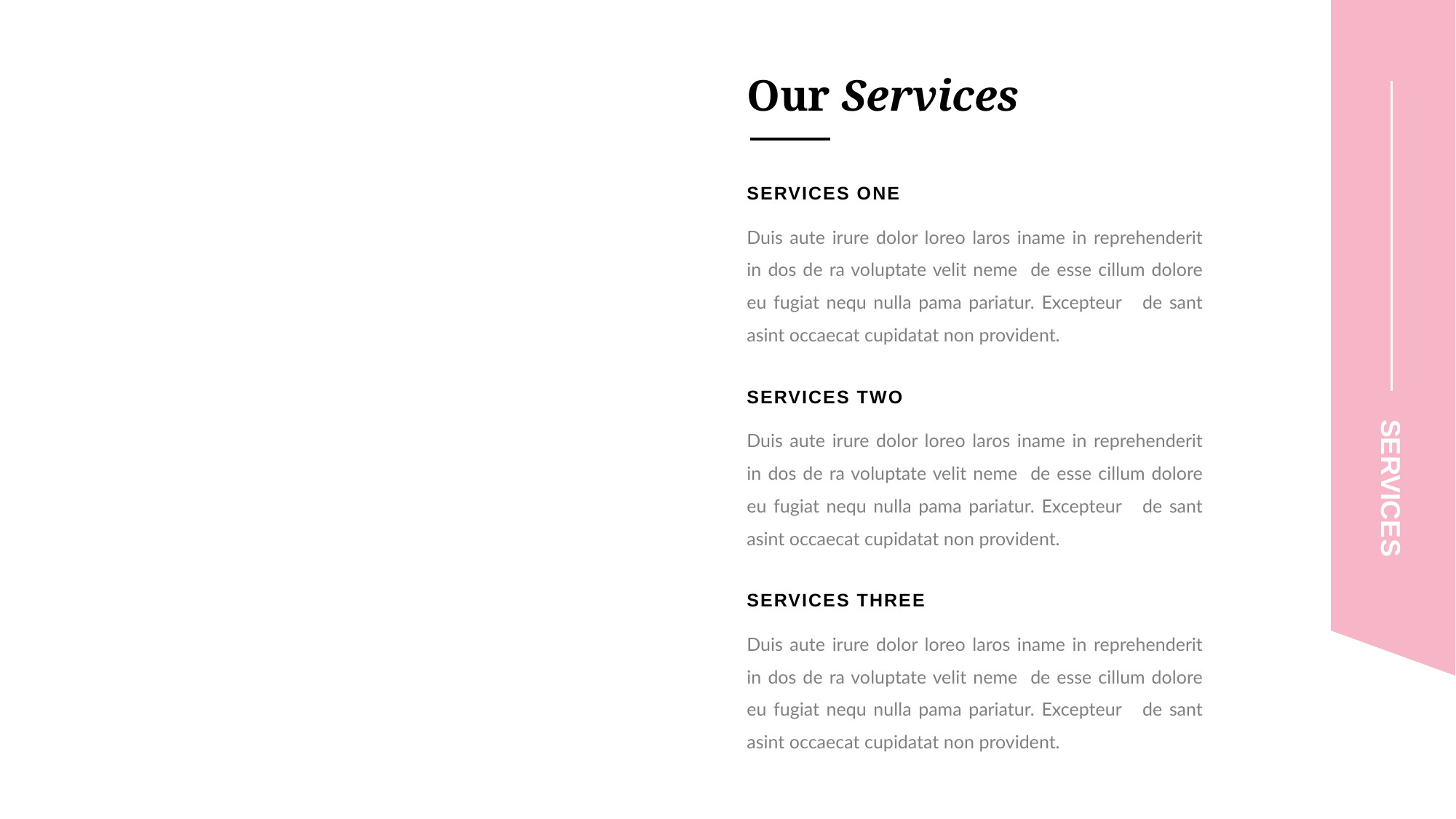

Our Services

SERVICES ONE
Duis aute irure dolor loreo laros iname in reprehenderit in dos de ra voluptate velit neme  de esse cillum dolore eu fugiat nequ nulla pama pariatur. Excepteur   de sant asint occaecat cupidatat non provident.
SERVICES TWO
Duis aute irure dolor loreo laros iname in reprehenderit in dos de ra voluptate velit neme  de esse cillum dolore eu fugiat nequ nulla pama pariatur. Excepteur   de sant asint occaecat cupidatat non provident.
SERVICES
SERVICES THREE
Duis aute irure dolor loreo laros iname in reprehenderit in dos de ra voluptate velit neme  de esse cillum dolore eu fugiat nequ nulla pama pariatur. Excepteur   de sant asint occaecat cupidatat non provident.